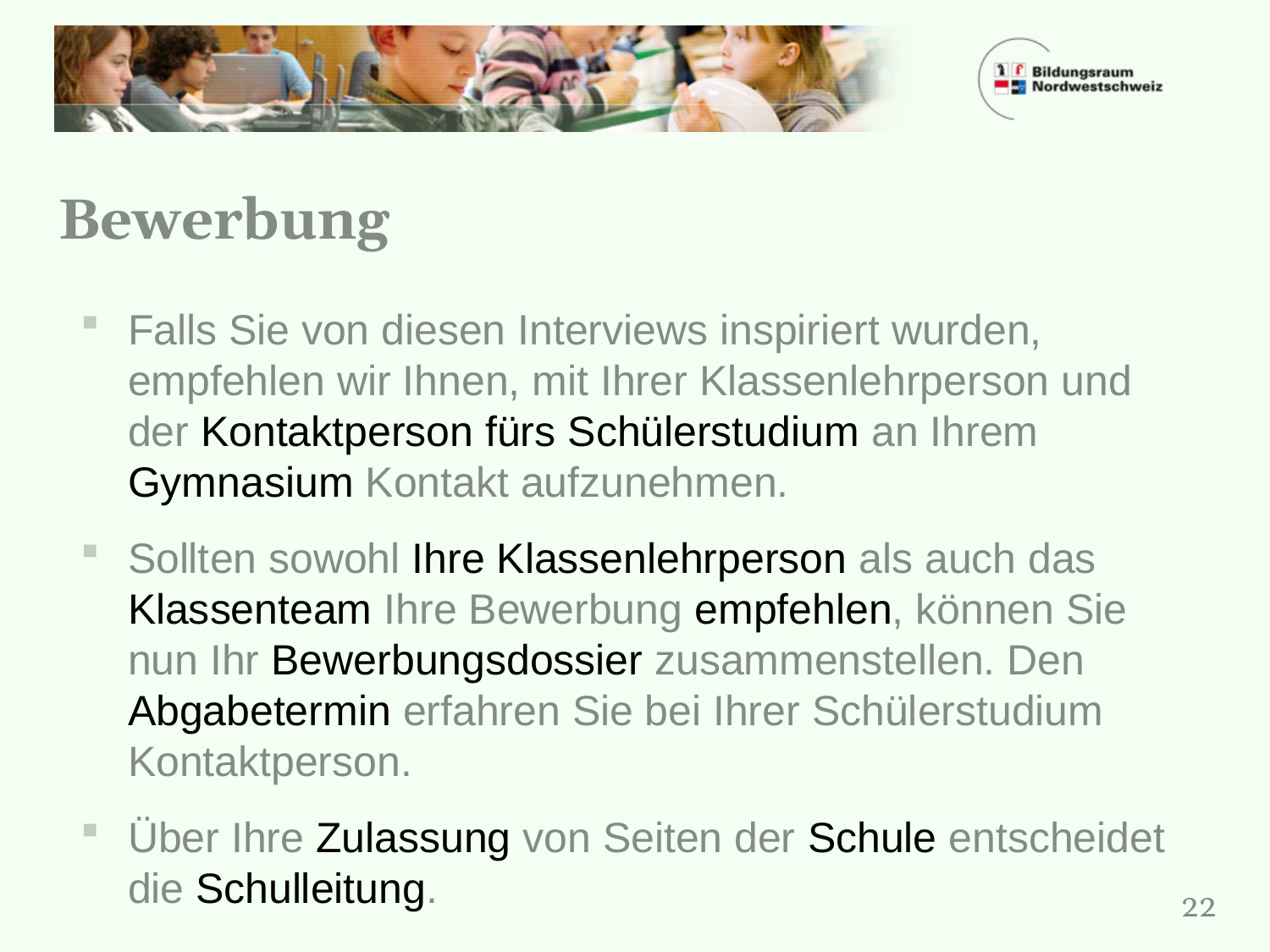

# Bewerbung
Falls Sie von diesen Interviews inspiriert wurden, empfehlen wir Ihnen, mit Ihrer Klassenlehrperson und der Kontaktperson fürs Schülerstudium an Ihrem Gymnasium Kontakt aufzunehmen.
Sollten sowohl Ihre Klassenlehrperson als auch das Klassenteam Ihre Bewerbung empfehlen, können Sie nun Ihr Bewerbungsdossier zusammenstellen. Den Abgabetermin erfahren Sie bei Ihrer Schülerstudium Kontaktperson.
Über Ihre Zulassung von Seiten der Schule entscheidet die Schulleitung.

22